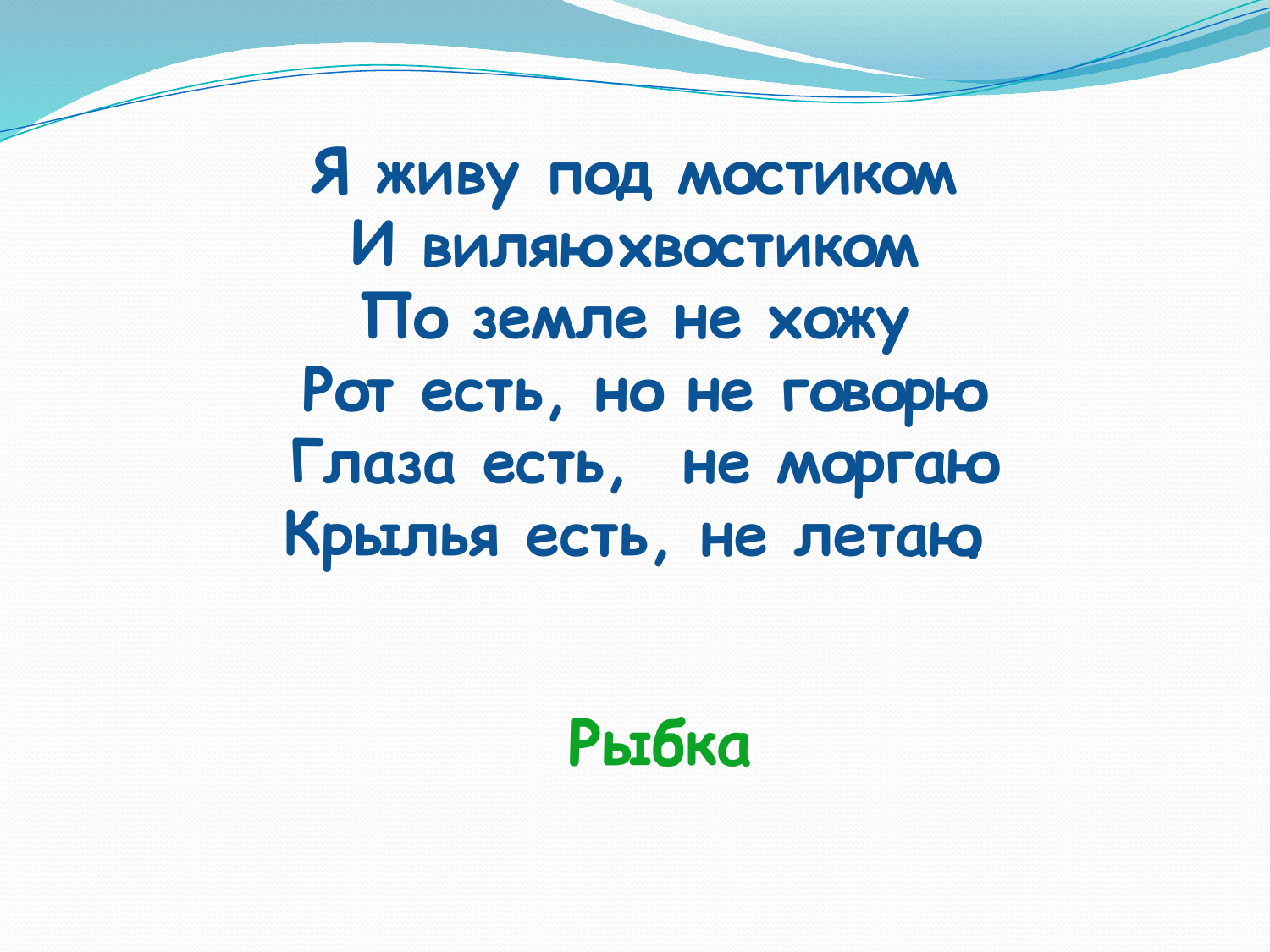

# Я живу под мостиком И виляю хвостиком По земле не хожу Рот есть, но не говорю Глаза есть,  не моргаю Крылья есть, не летаю.
           Рыбка